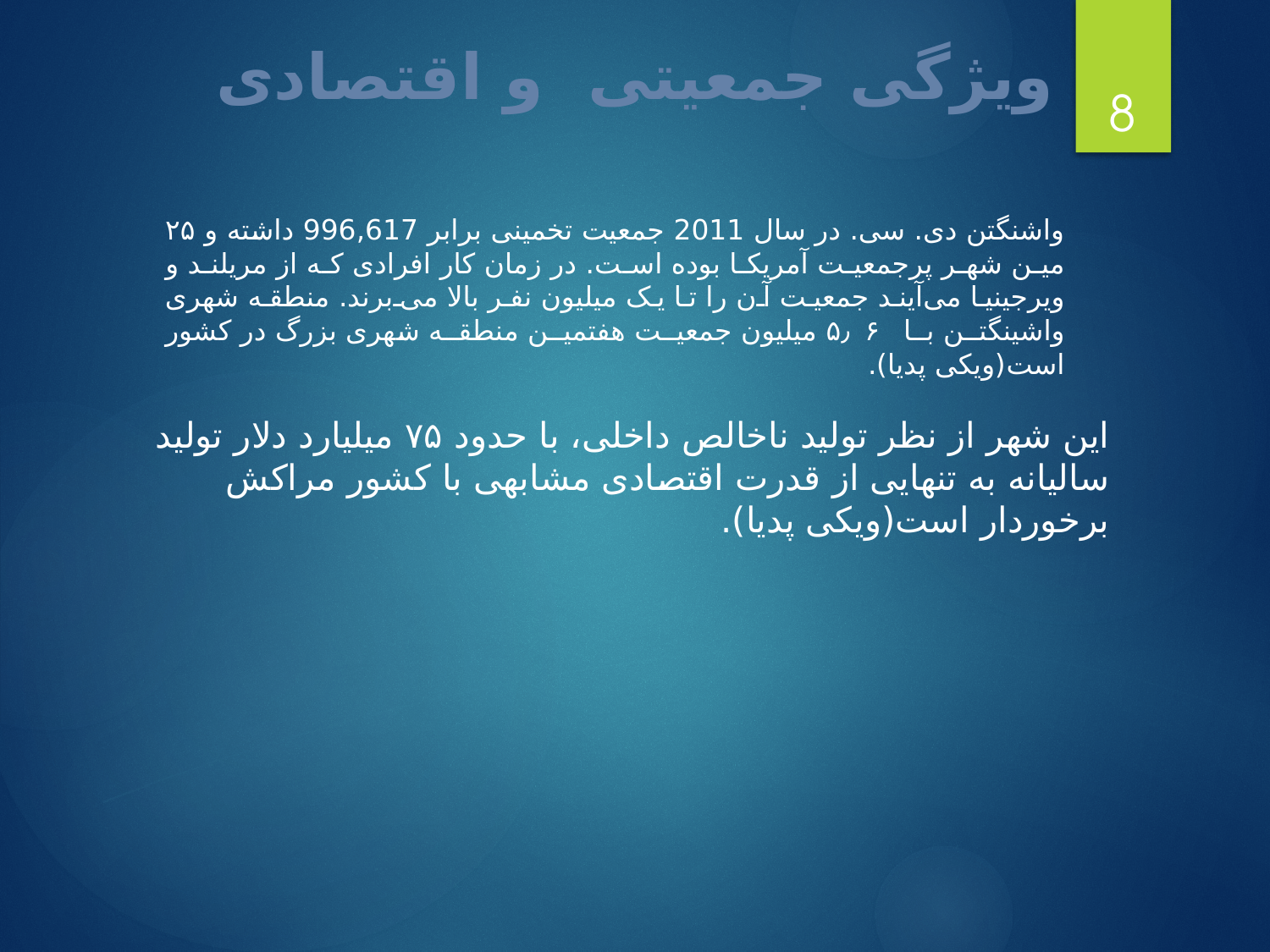

# ویژگی جمعیتی  و اقتصادی
8
	واشنگتن دی. سی. در سال 2011 جمعیت تخمینی برابر 996,617 داشته و ۲۵ مین شهر پرجمعیت آمریکا بوده ‌است. در زمان کار افرادی که از مریلند و ویرجینیا می‌آیند جمعیت آن را تا یک میلیون نفر بالا می‌برند. منطقه شهری واشینگتن با ۵٫۶ میلیون جمعیت هفتمین منطقه شهری بزرگ در کشور است(ویکی پدیا).

	این شهر از نظر تولید ناخالص داخلی، با حدود ۷۵ میلیارد دلار تولید سالیانه به تنهایی از قدرت اقتصادی مشابهی با کشور مراکش برخوردار است(ویکی پدیا).